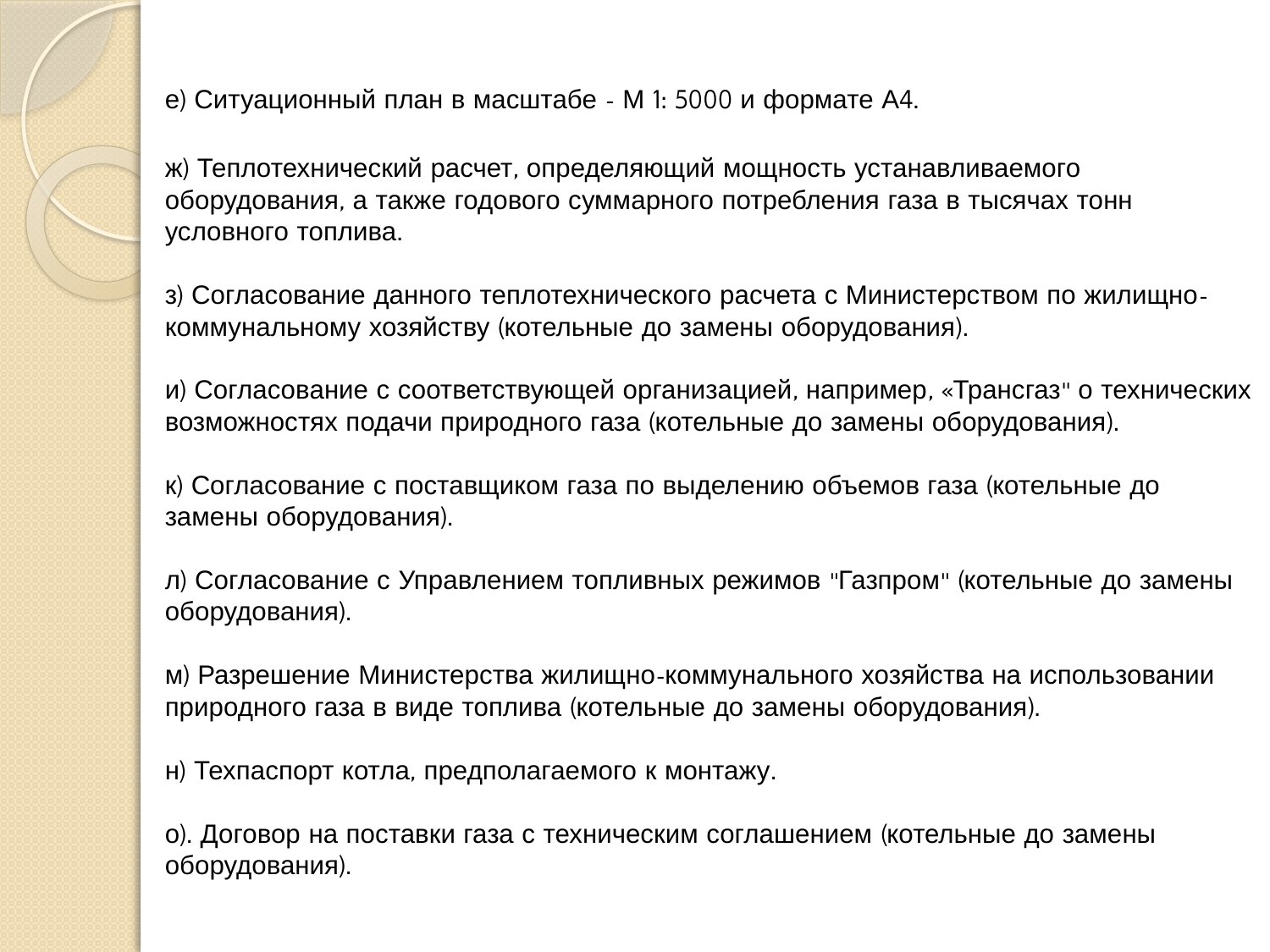

е) Ситуационный план в масштабе - М 1: 5000 и формате А4.
ж) Теплотехнический расчет, определяющий мощность устанавливаемого оборудования, а также годового суммарного потребления газа в тысячах тонн условного топлива.
з) Согласование данного теплотехнического расчета с Министерством по жилищно-коммунальному хозяйству (котельные до замены оборудования).
и) Согласование с соответствующей организацией, например, «Трансгаз" о технических возможностях подачи природного газа (котельные до замены оборудования).
к) Согласование с поставщиком газа по выделению объемов газа (котельные до замены оборудования).
л) Согласование с Управлением топливных режимов "Газпром" (котельные до замены оборудования).
м) Разрешение Министерства жилищно-коммунального хозяйства на использовании природного газа в виде топлива (котельные до замены оборудования).
н) Техпаспорт котла, предполагаемого к монтажу.
о). Договор на поставки газа с техническим соглашением (котельные до замены оборудования).